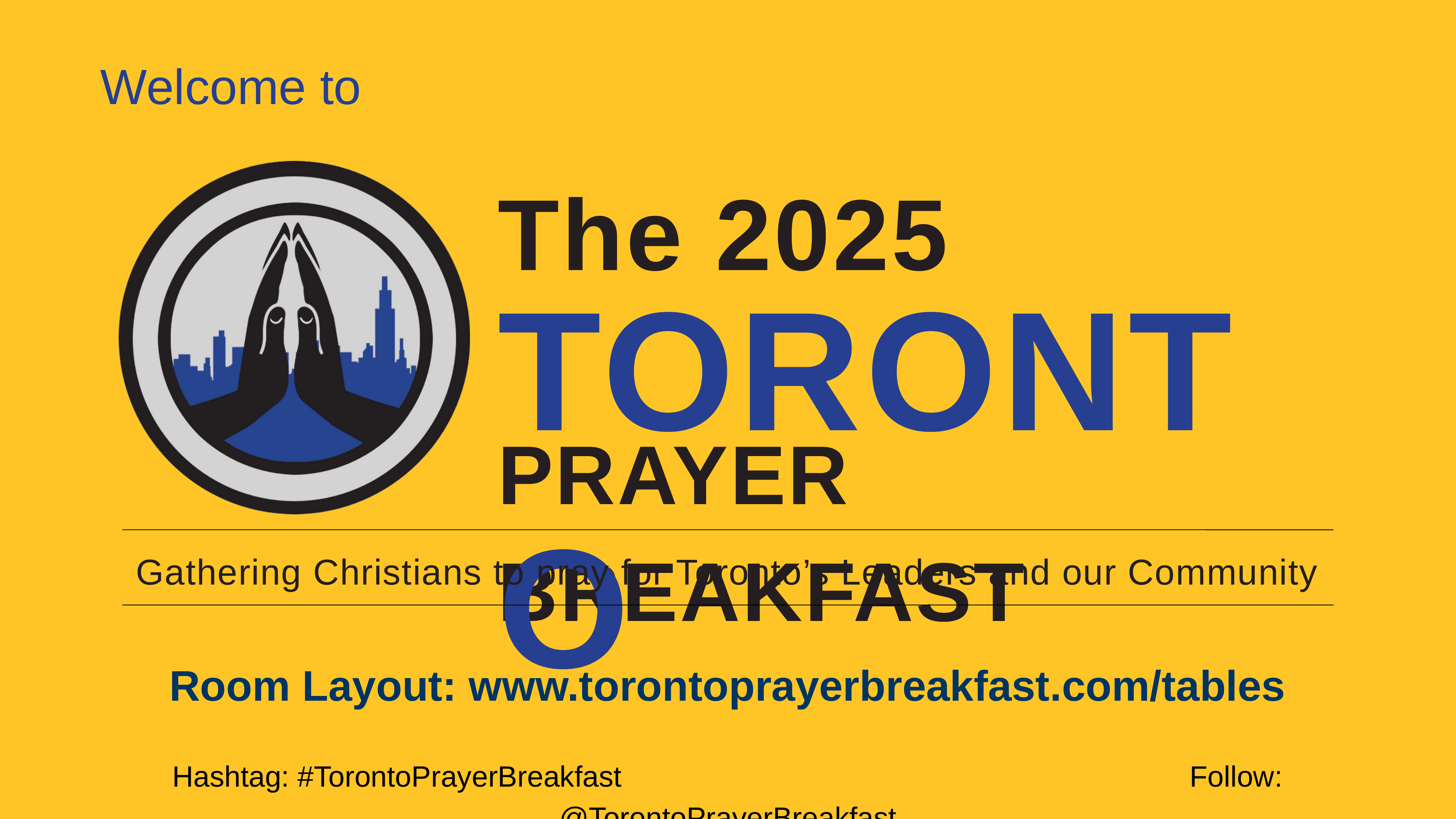

Welcome to

The 2025
TORONTO
PRAYER BREAKFAST

Gathering Christians to pray for Toronto’s Leaders and our Community

Room Layout: www.torontoprayerbreakfast.com/tables
Hashtag: #TorontoPrayerBreakfast                                                                      Follow: @TorontoPrayerBreakfast